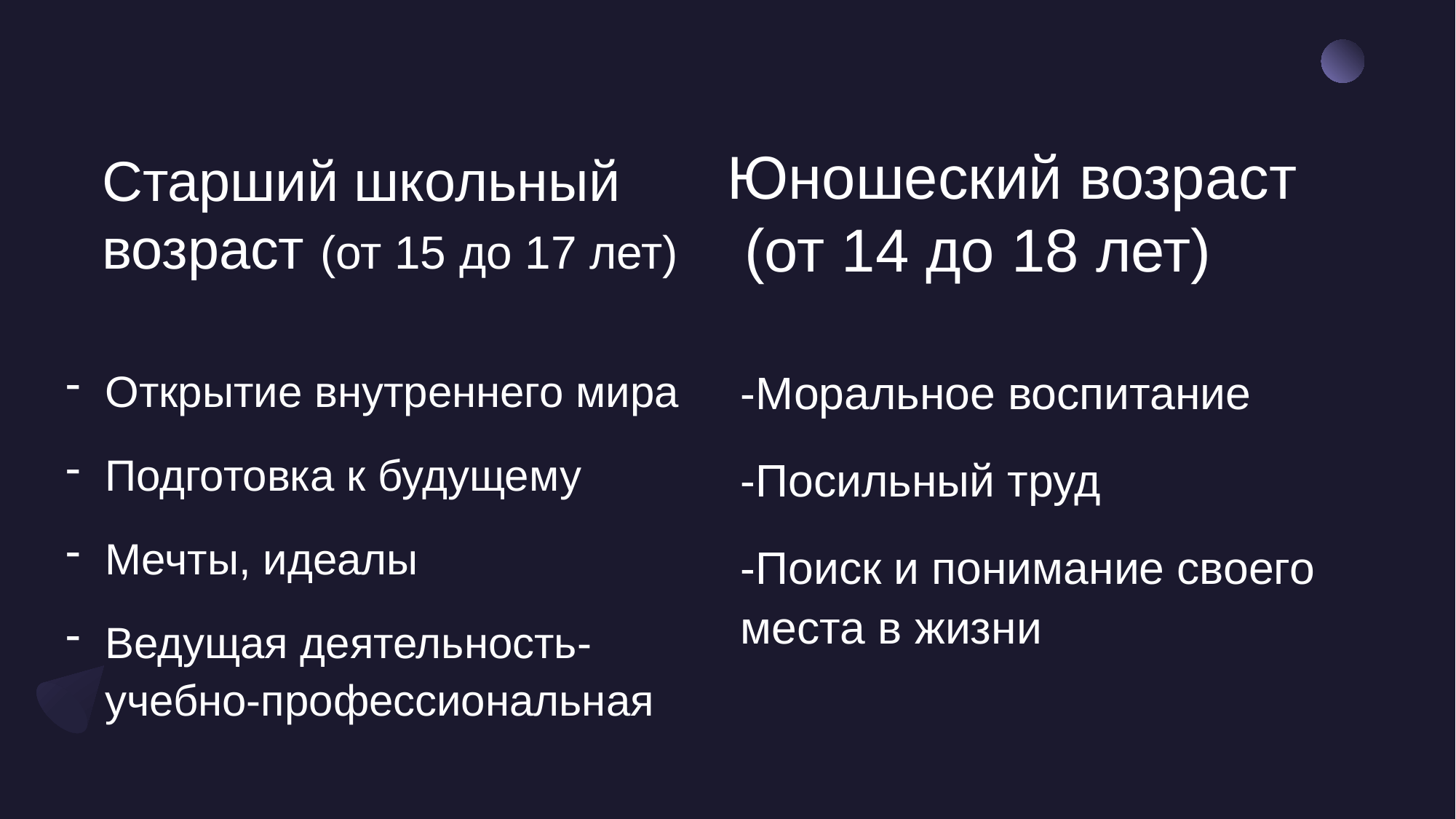

Юношеский возраст
 (от 14 до 18 лет)
# Старший школьный возраст (от 15 до 17 лет)
Открытие внутреннего мира
Подготовка к будущему
Мечты, идеалы
Ведущая деятельность- учебно-профессиональная

-Моральное воспитание
-Посильный труд
-Поиск и понимание своего места в жизни